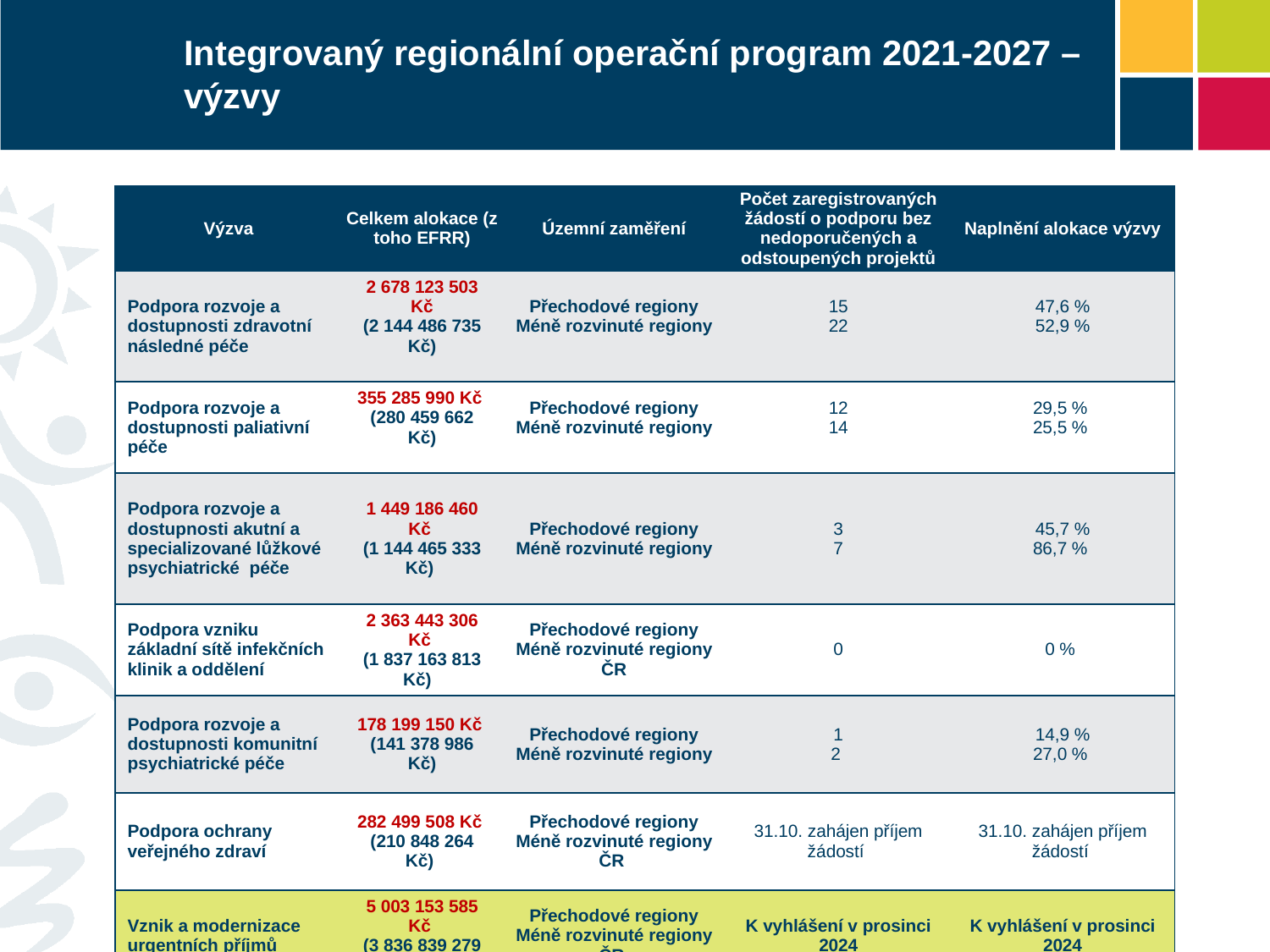

# Integrovaný regionální operační program 2021-2027 – výzvy
| Výzva | Celkem alokace (z toho EFRR) | Územní zaměření | Počet zaregistrovaných žádostí o podporu bez nedoporučených a odstoupených projektů | Naplnění alokace výzvy |
| --- | --- | --- | --- | --- |
| Podpora rozvoje a dostupnosti zdravotní následné péče | 2 678 123 503 Kč (2 144 486 735 Kč) | Přechodové regiony Méně rozvinuté regiony | 15 22 | 47,6 % 52,9 % |
| Podpora rozvoje a dostupnosti paliativní péče | 355 285 990 Kč (280 459 662 Kč) | Přechodové regiony Méně rozvinuté regiony | 12 14 | 29,5 % 25,5 % |
| Podpora rozvoje a dostupnosti akutní a specializované lůžkové psychiatrické péče | 1 449 186 460 Kč (1 144 465 333 Kč) | Přechodové regiony Méně rozvinuté regiony | 3 7 | 45,7 % 86,7 % |
| Podpora vzniku základní sítě infekčních klinik a oddělení | 2 363 443 306 Kč (1 837 163 813 Kč) | Přechodové regiony Méně rozvinuté regiony ČR | 0 | 0 % |
| Podpora rozvoje a dostupnosti komunitní psychiatrické péče | 178 199 150 Kč (141 378 986 Kč) | Přechodové regiony Méně rozvinuté regiony | 1 2 | 14,9 % 27,0 % |
| Podpora ochrany veřejného zdraví | 282 499 508 Kč (210 848 264 Kč) | Přechodové regiony Méně rozvinuté regiony ČR | 31.10. zahájen příjem žádostí | 31.10. zahájen příjem žádostí |
| Vznik a modernizace urgentních příjmů | 5 003 153 585 Kč (3 836 839 279 Kč) | Přechodové regiony Méně rozvinuté regiony ČR | K vyhlášení v prosinci 2024 | K vyhlášení v prosinci 2024 |